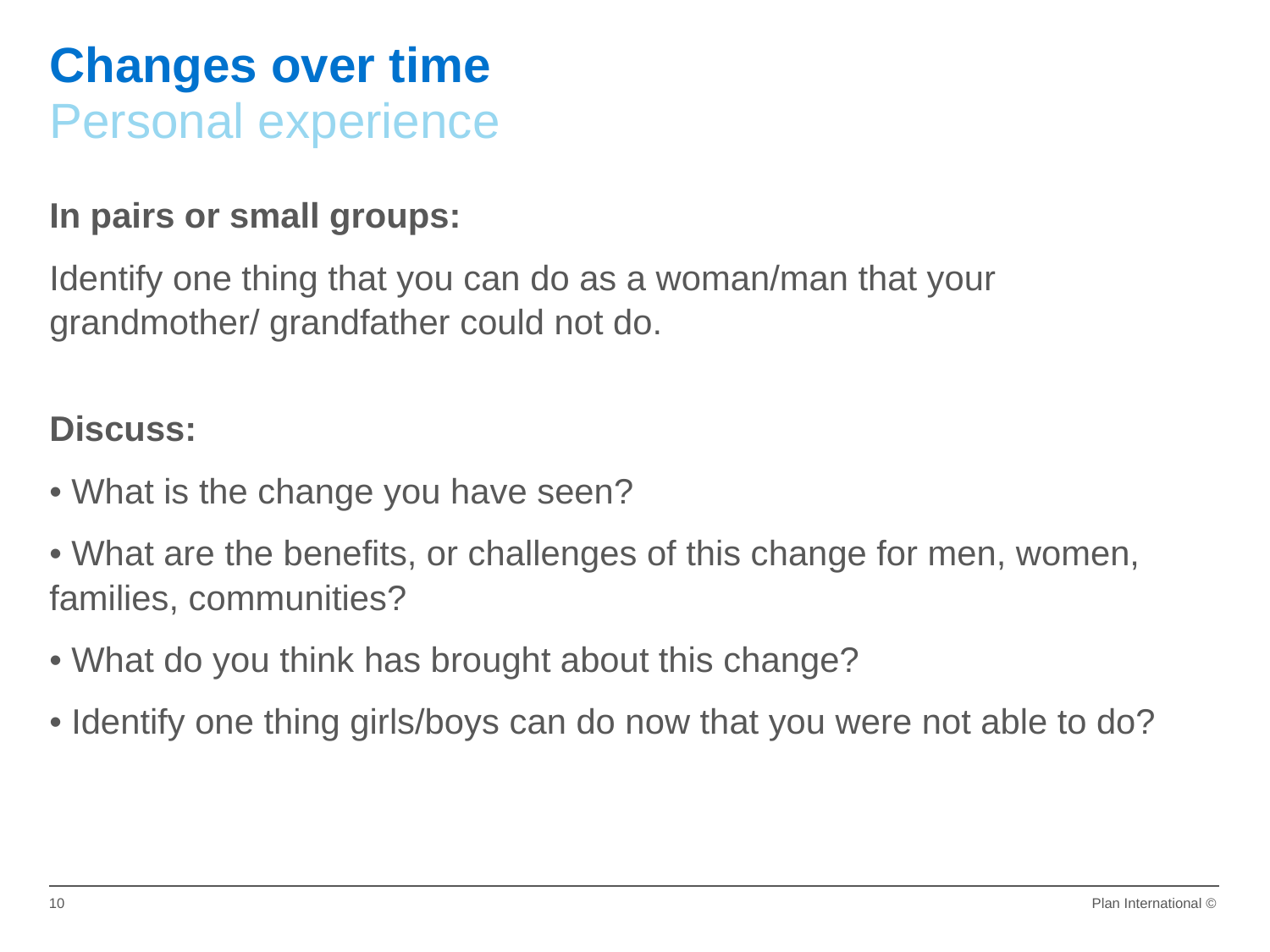

Changes over time
Personal experience
In pairs or small groups:
Identify one thing that you can do as a woman/man that your grandmother/ grandfather could not do.
Discuss:
• What is the change you have seen?
• What are the benefits, or challenges of this change for men, women, families, communities?
• What do you think has brought about this change?
• Identify one thing girls/boys can do now that you were not able to do?
10